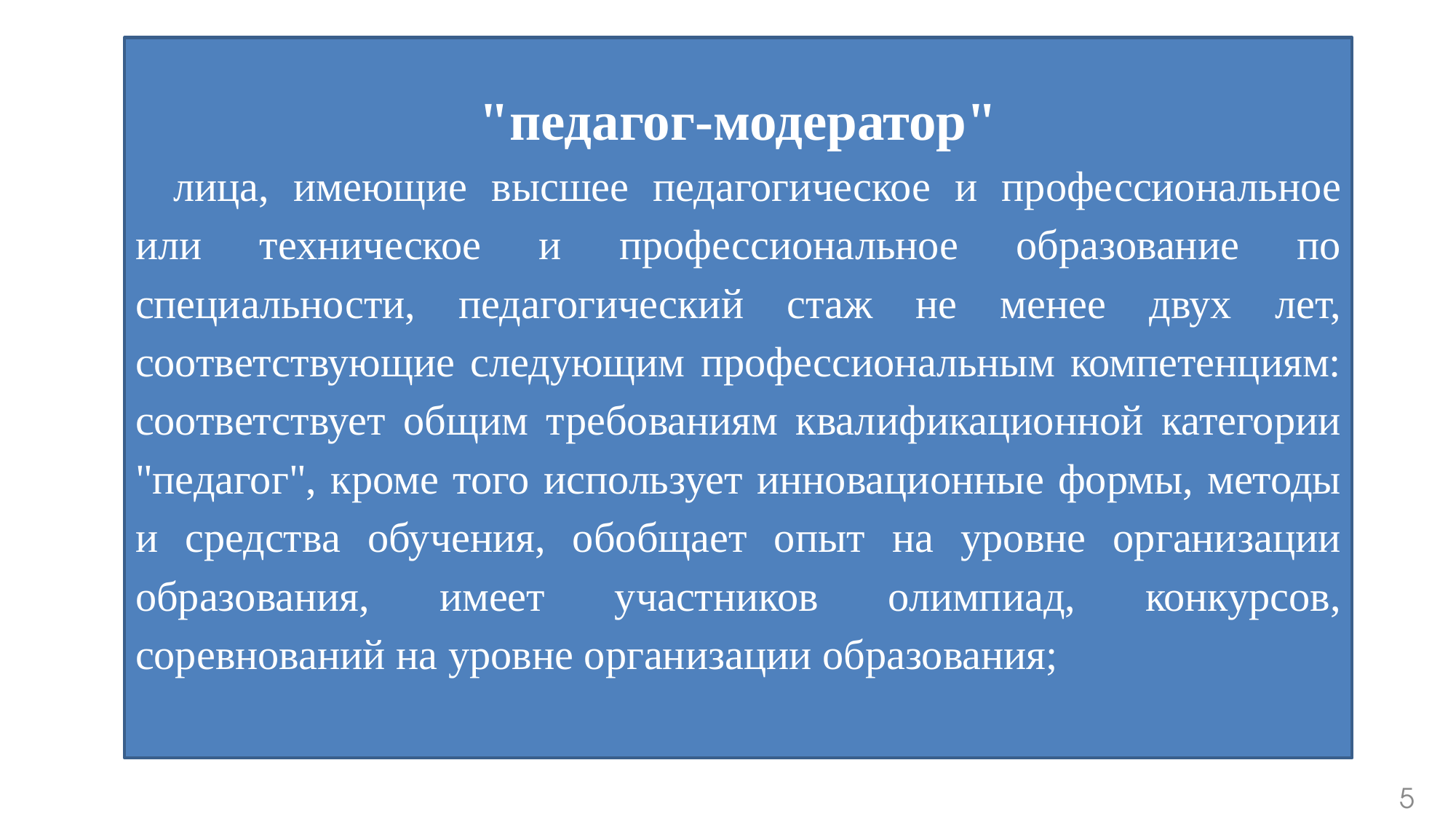

"педагог-модератор"
     лица, имеющие высшее педагогическое и профессиональное или техническое и профессиональное образование по специальности, педагогический стаж не менее двух лет, соответствующие следующим профессиональным компетенциям: соответствует общим требованиям квалификационной категории "педагог", кроме того использует инновационные формы, методы и средства обучения, обобщает опыт на уровне организации образования, имеет участников олимпиад, конкурсов, соревнований на уровне организации образования;

5